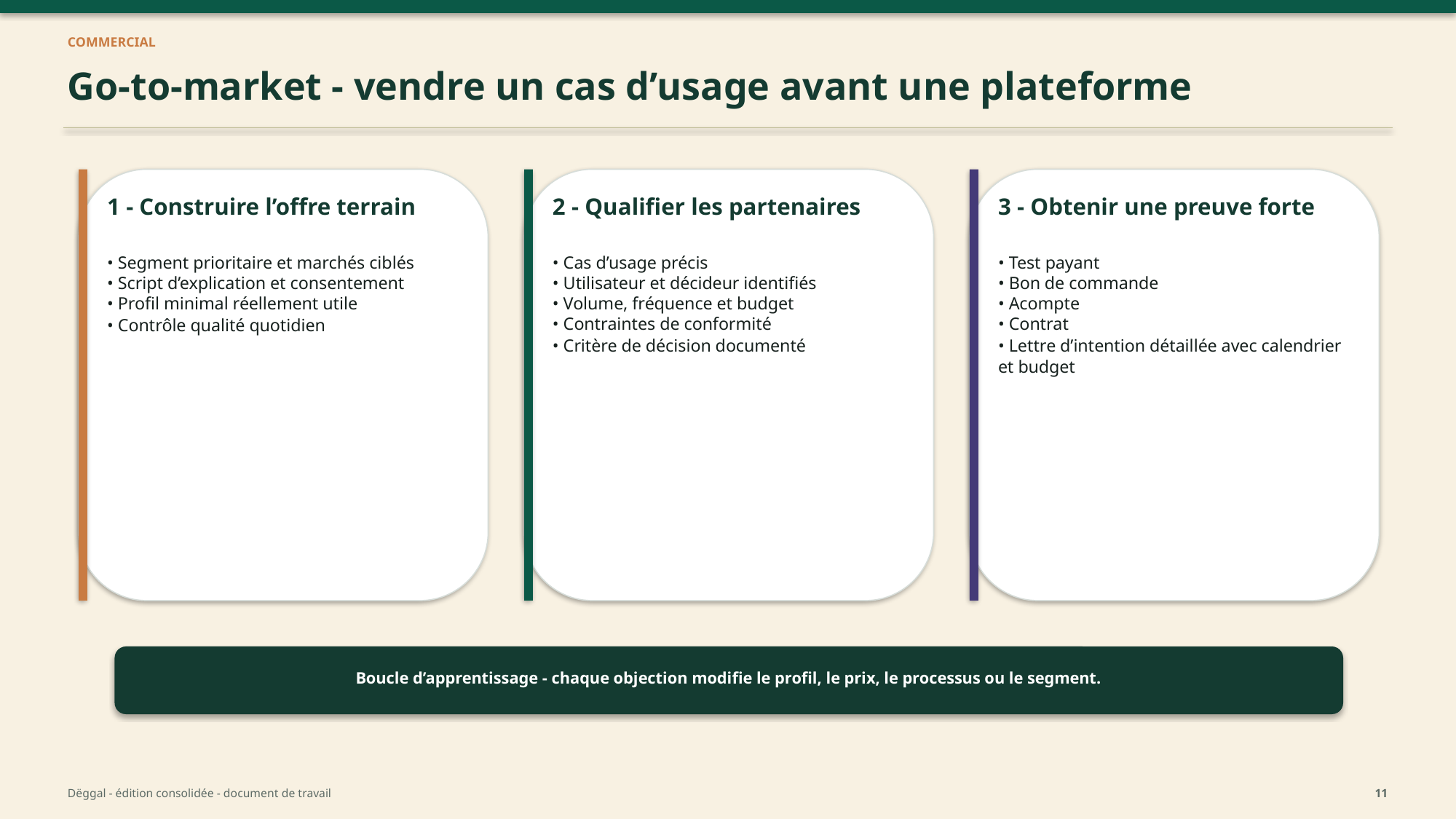

COMMERCIAL
Go-to-market - vendre un cas d’usage avant une plateforme

1 - Construire l’offre terrain
2 - Qualifier les partenaires
3 - Obtenir une preuve forte
• Segment prioritaire et marchés ciblés
• Script d’explication et consentement
• Profil minimal réellement utile
• Contrôle qualité quotidien
• Cas d’usage précis
• Utilisateur et décideur identifiés
• Volume, fréquence et budget
• Contraintes de conformité
• Critère de décision documenté
• Test payant
• Bon de commande
• Acompte
• Contrat
• Lettre d’intention détaillée avec calendrier et budget

Boucle d’apprentissage - chaque objection modifie le profil, le prix, le processus ou le segment.
Dëggal - édition consolidée - document de travail
11